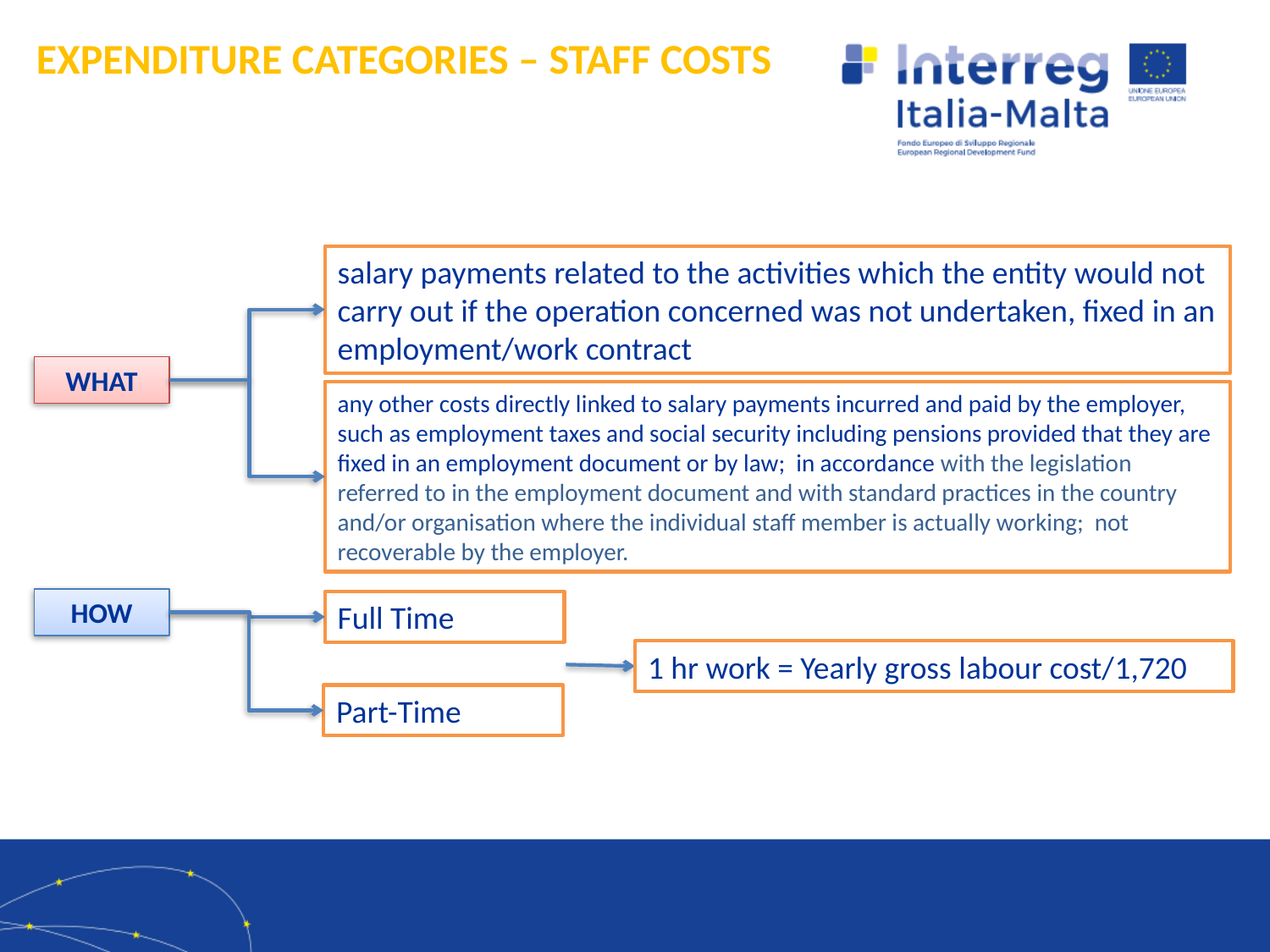

EXPENDITURE CATEGORIES – STAFF COSTS
salary payments related to the activities which the entity would not carry out if the operation concerned was not undertaken, fixed in an employment/work contract
WHAT
any other costs directly linked to salary payments incurred and paid by the employer, such as employment taxes and social security including pensions provided that they are fixed in an employment document or by law;  in accordance with the legislation referred to in the employment document and with standard practices in the country and/or organisation where the individual staff member is actually working;  not recoverable by the employer.
HOW
Full Time
1 hr work = Yearly gross labour cost/1,720
Part-Time